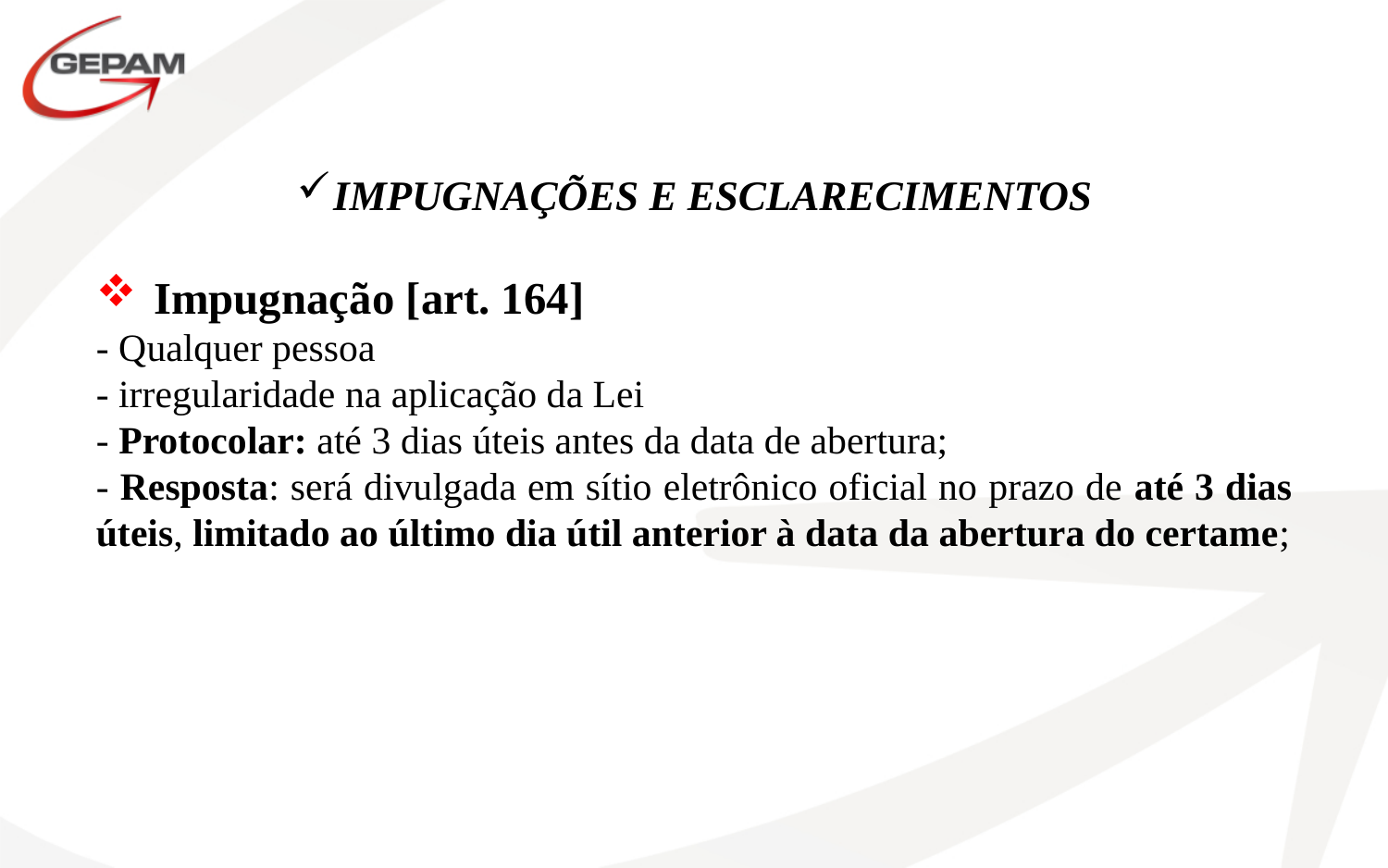

IMPUGNAÇÕES E ESCLARECIMENTOS

Impugnação [art. 164]
- Qualquer pessoa
- irregularidade na aplicação da Lei
- Protocolar: até 3 dias úteis antes da data de abertura;
- Resposta: será divulgada em sítio eletrônico oficial no prazo de até 3 dias úteis, limitado ao último dia útil anterior à data da abertura do certame;